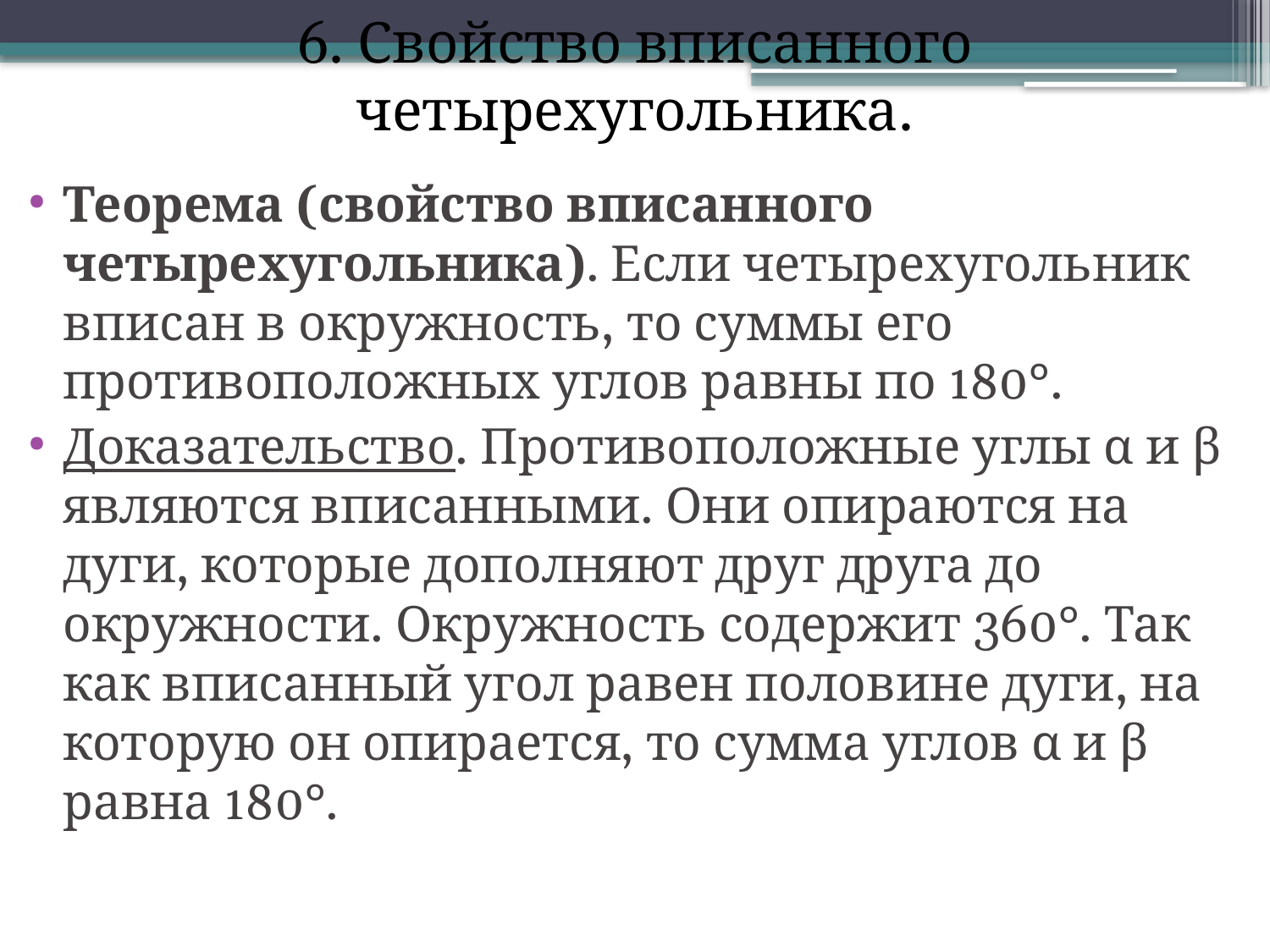

# 6. Свойство вписанного четырехугольника.
Теорема (свойство вписанного четырехугольника). Если четырехугольник вписан в окружность, то суммы его противоположных углов равны по 180°.
Доказательство. Противоположные углы α и β являются вписанными. Они опираются на дуги, которые дополняют друг друга до окружности. Окружность содержит 360°. Так как вписанный угол равен половине дуги, на которую он опирается, то сумма углов α и β равна 180°.